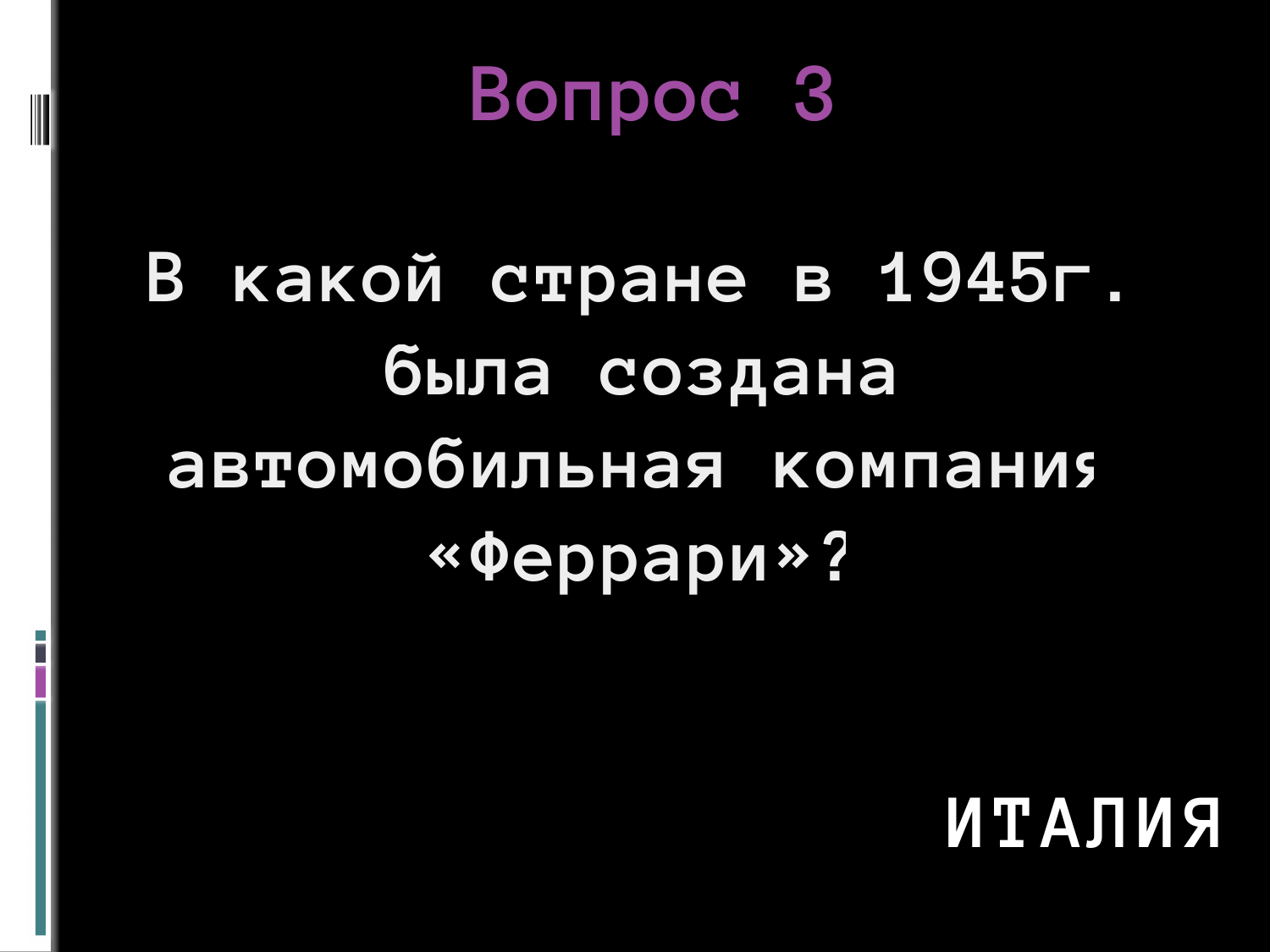

# Вопрос 3
В какой стране в 1945г. была создана автомобильная компания
«Феррари»?
италия